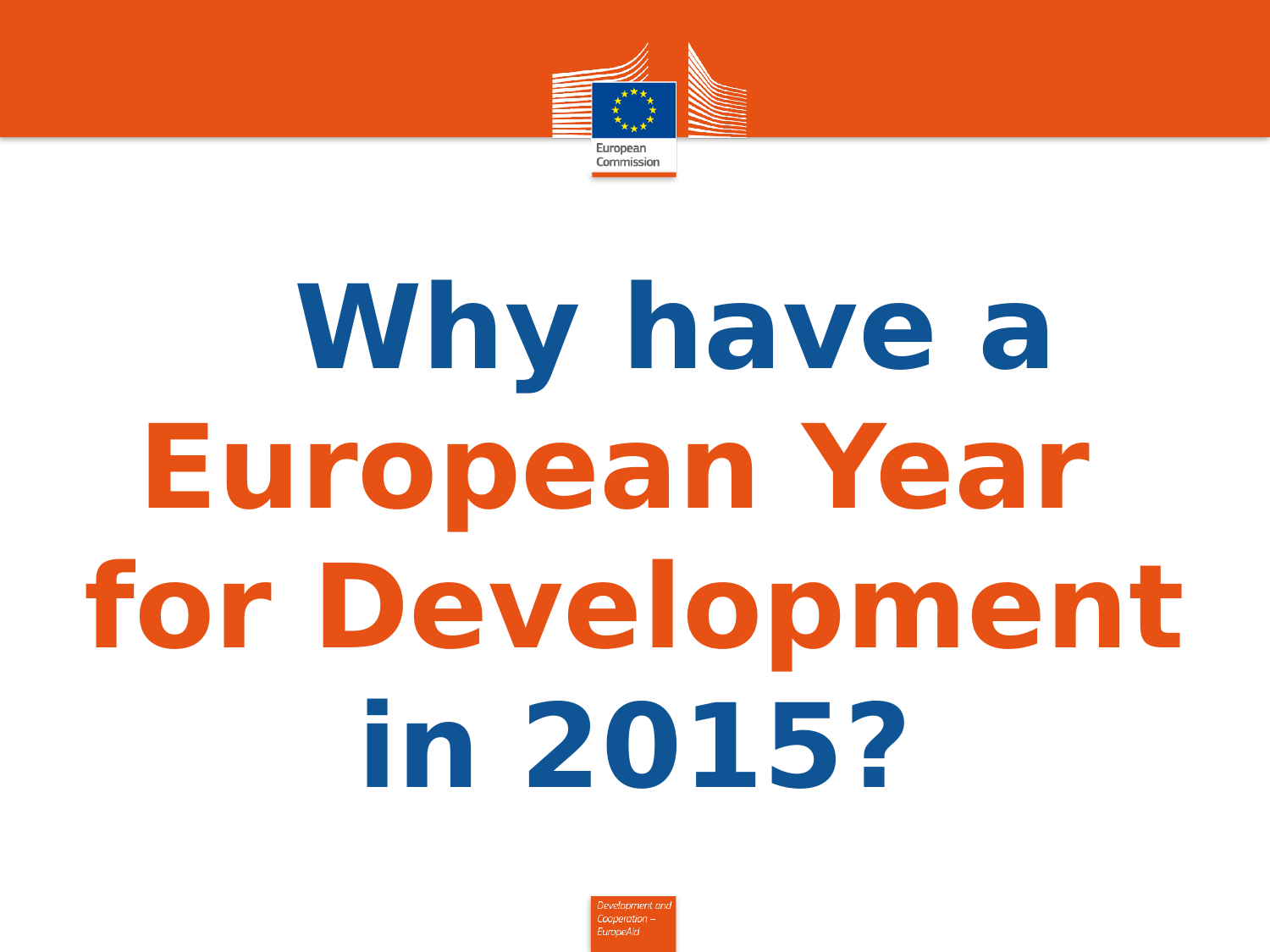

# Why have a European Year for Development in 2015?